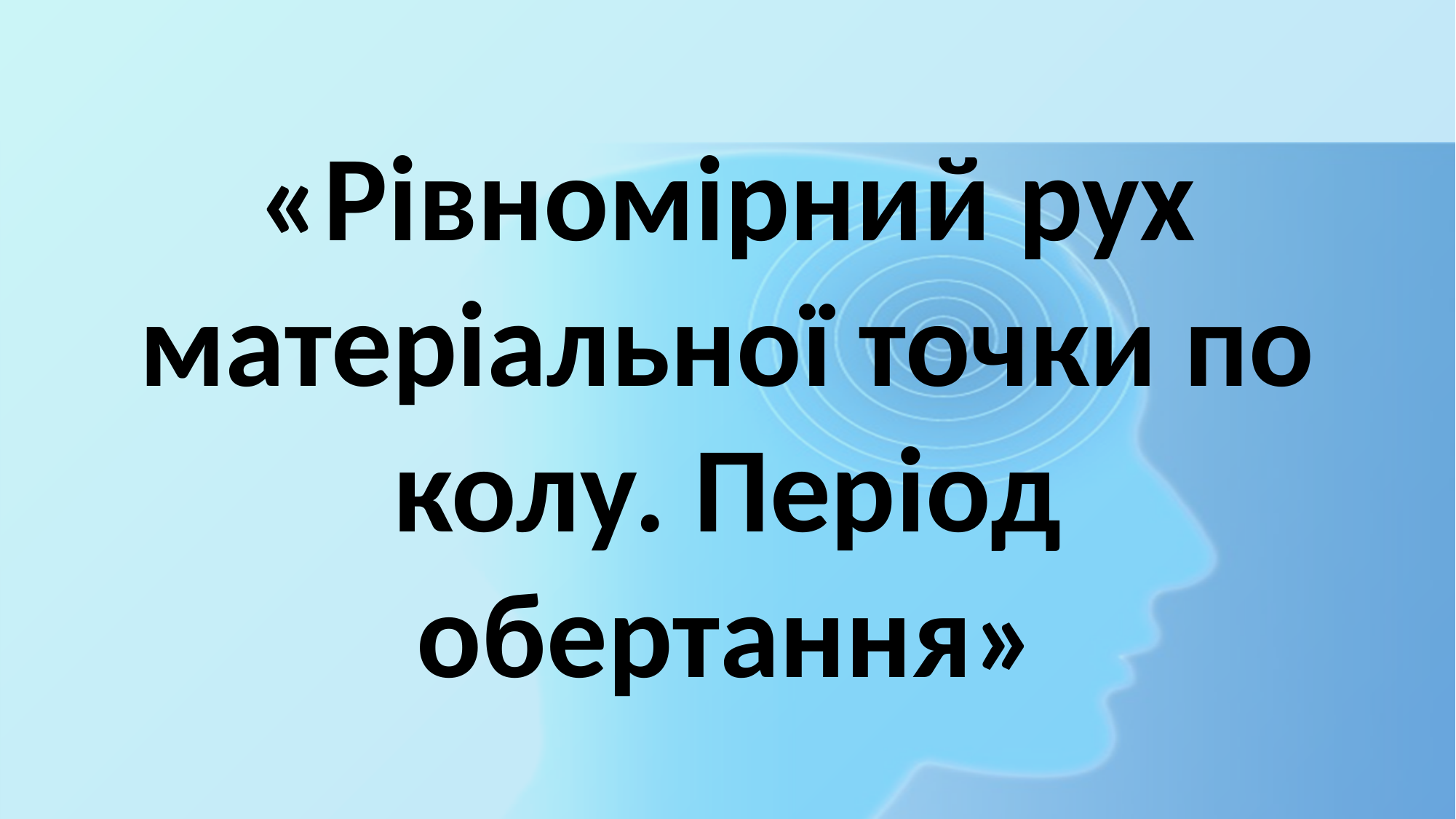

# «Рівномірний рух матеріальної точки по колу. Період обертання»